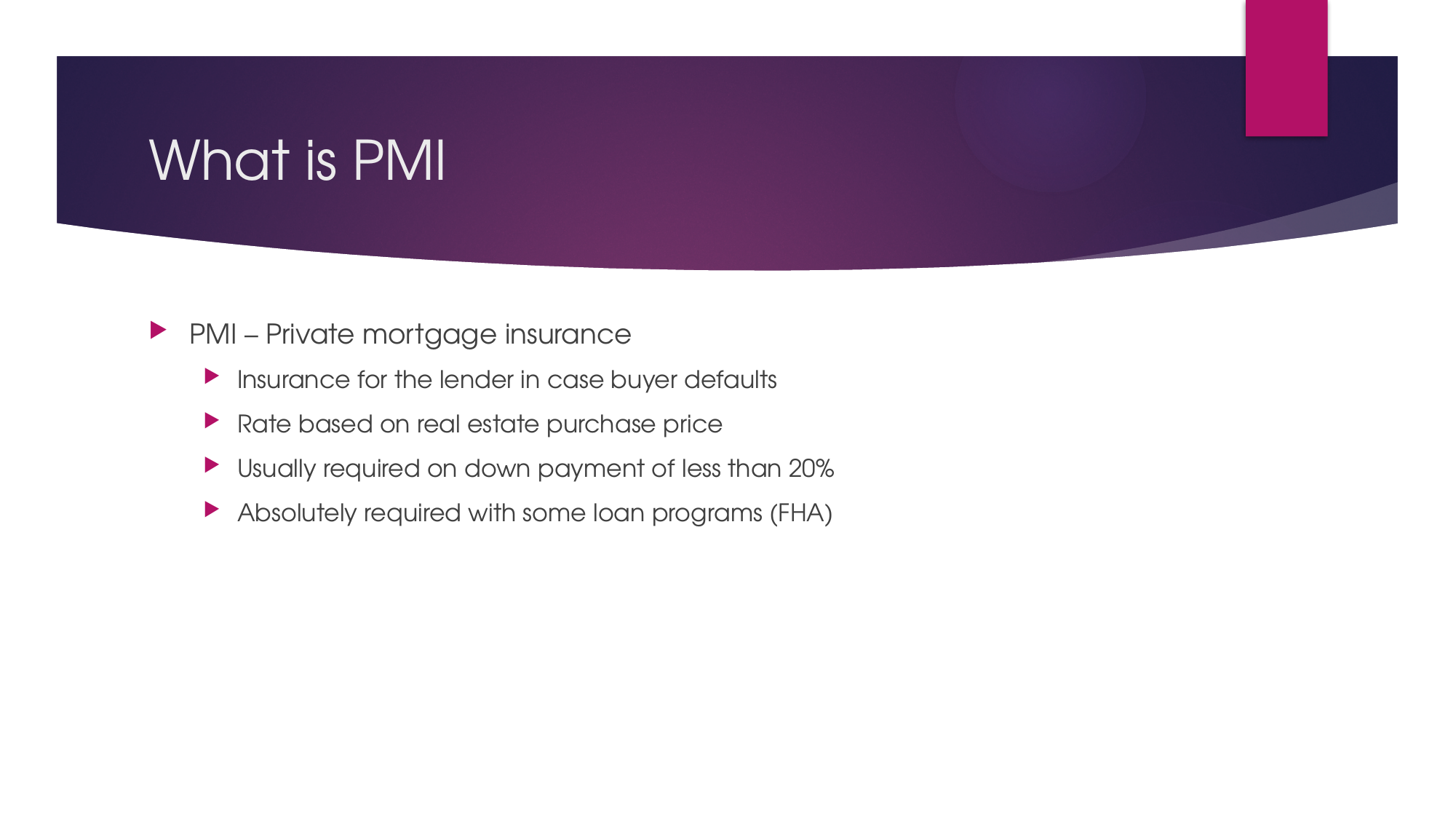

# What is PMI
PMI – Private mortgage insurance
Insurance for the lender in case buyer defaults
Rate based on real estate purchase price
Usually required on down payment of less than 20%
Absolutely required with some loan programs (FHA)